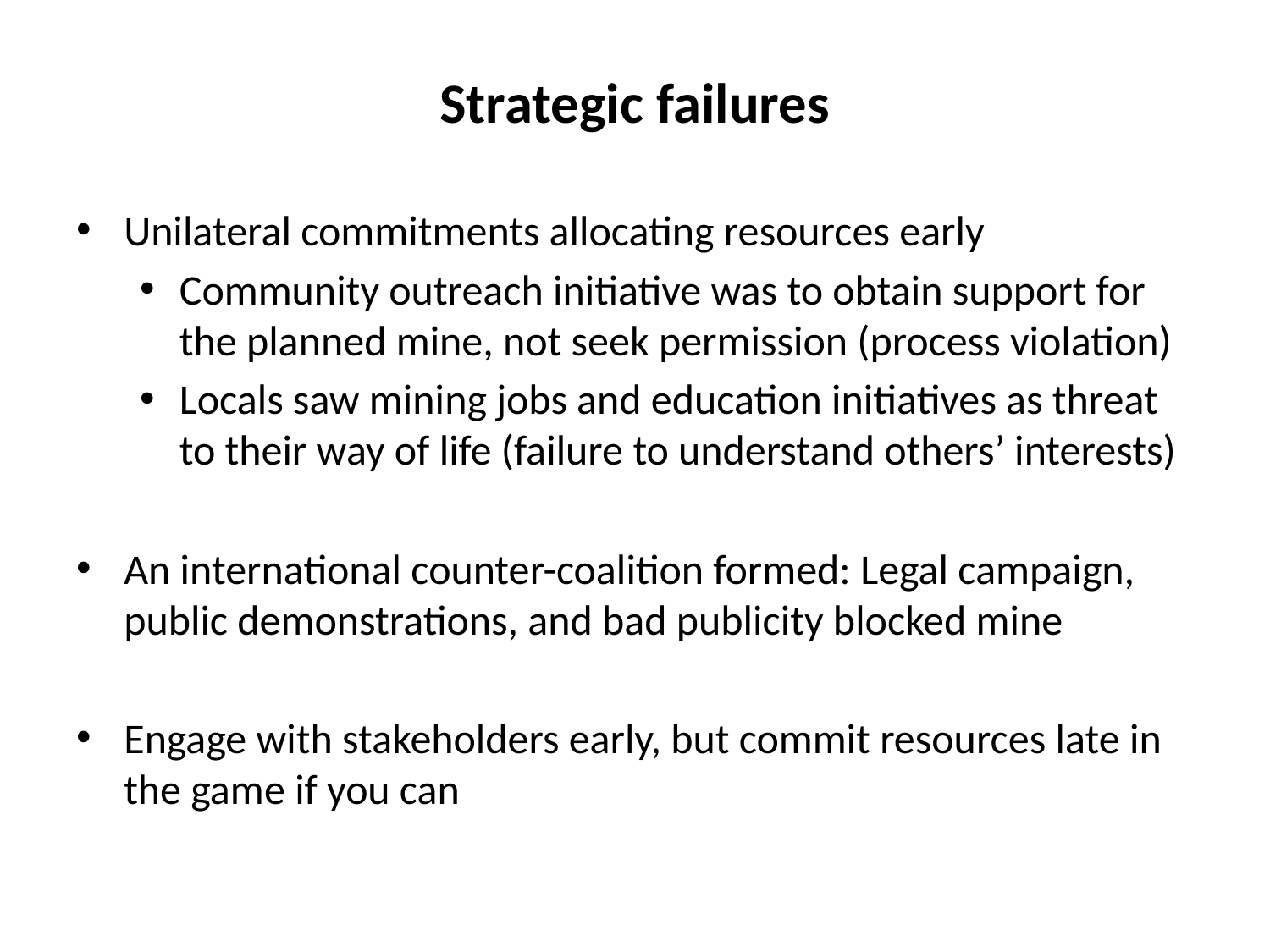

# Strategic failures
Unilateral commitments allocating resources early
Community outreach initiative was to obtain support for the planned mine, not seek permission (process violation)
Locals saw mining jobs and education initiatives as threat to their way of life (failure to understand others’ interests)

An international counter-coalition formed: Legal campaign, public demonstrations, and bad publicity blocked mine

Engage with stakeholders early, but commit resources late in the game if you can